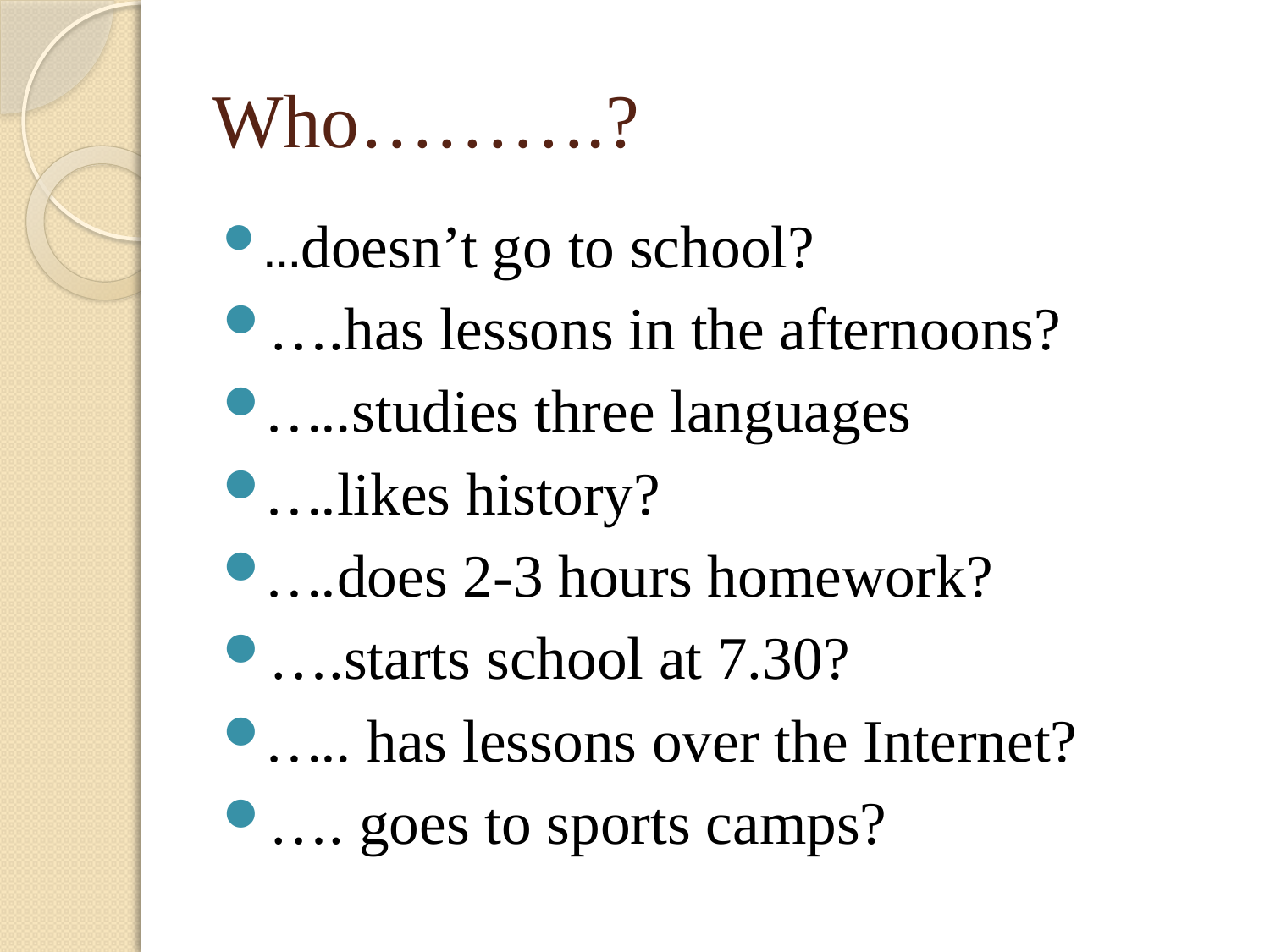

# Who……….?
…doesn’t go to school?
….has lessons in the afternoons?
…..studies three languages
….likes history?
….does 2-3 hours homework?
….starts school at 7.30?
….. has lessons over the Internet?
…. goes to sports camps?